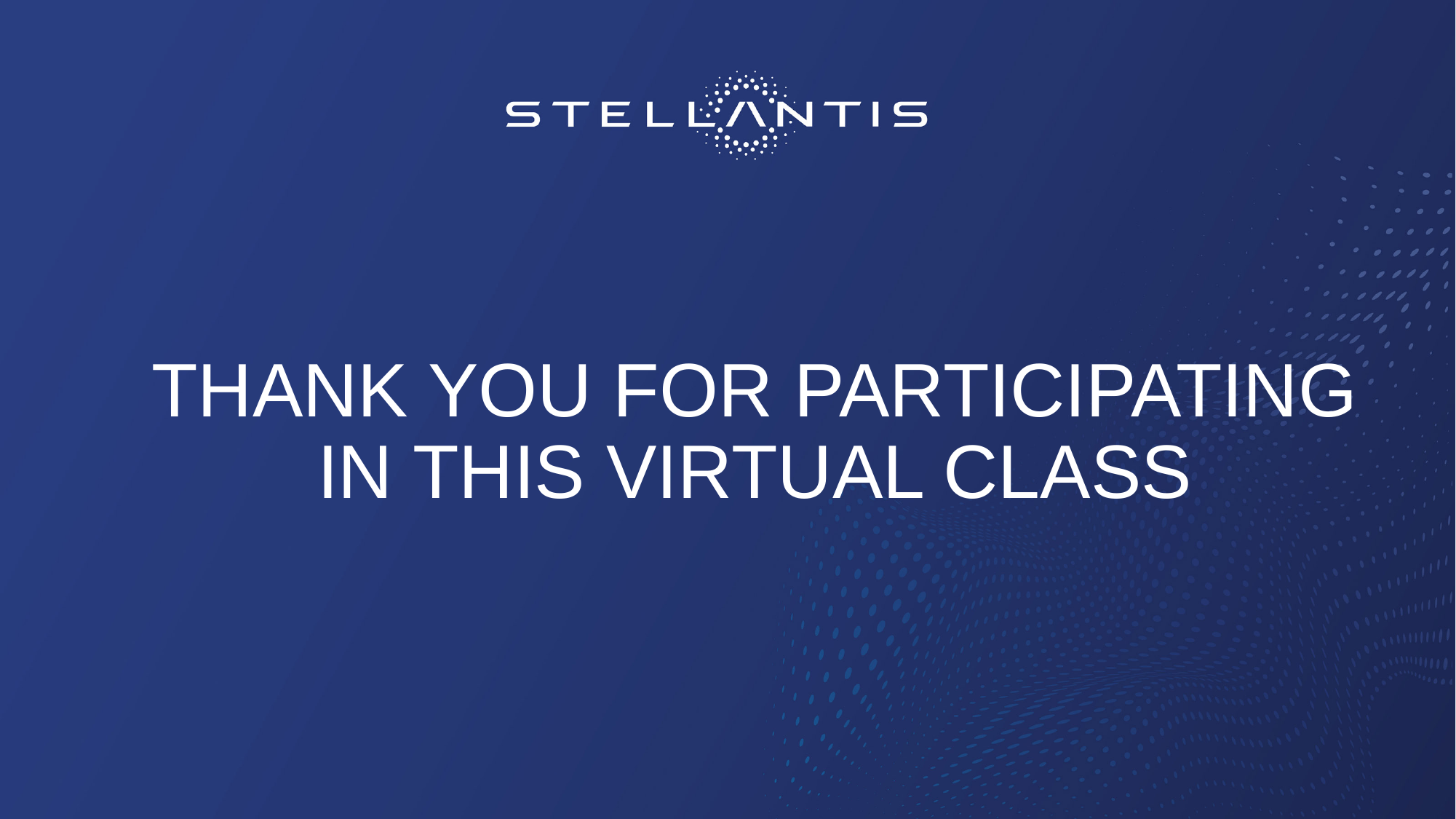

# Thank you for participating in this virtual class